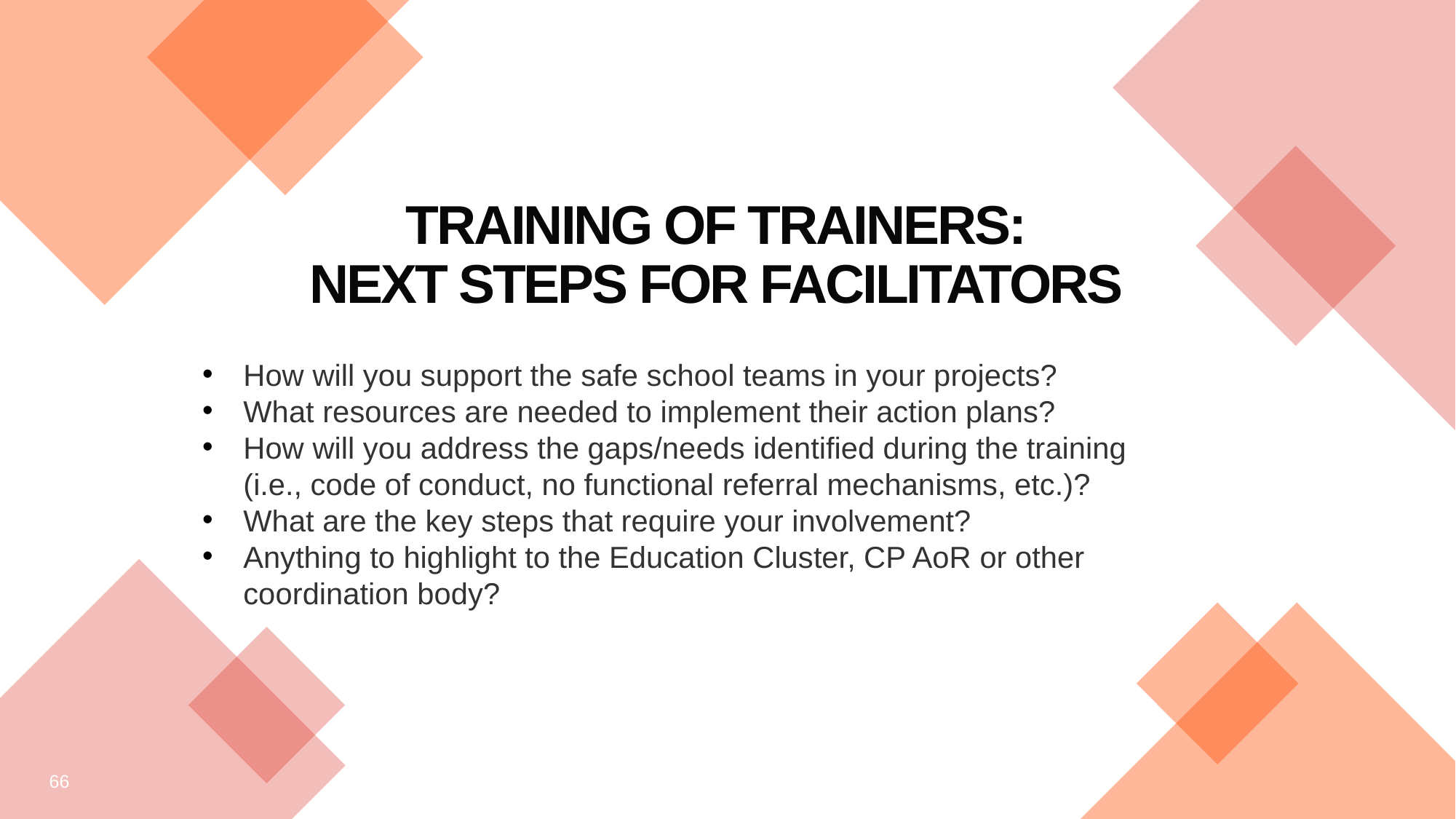

# Training of Trainers: Next steps for facilitators

How will you support the safe school teams in your projects?
What resources are needed to implement their action plans?
How will you address the gaps/needs identified during the training (i.e., code of conduct, no functional referral mechanisms, etc.)?
What are the key steps that require your involvement?
Anything to highlight to the Education Cluster, CP AoR or other coordination body?

66